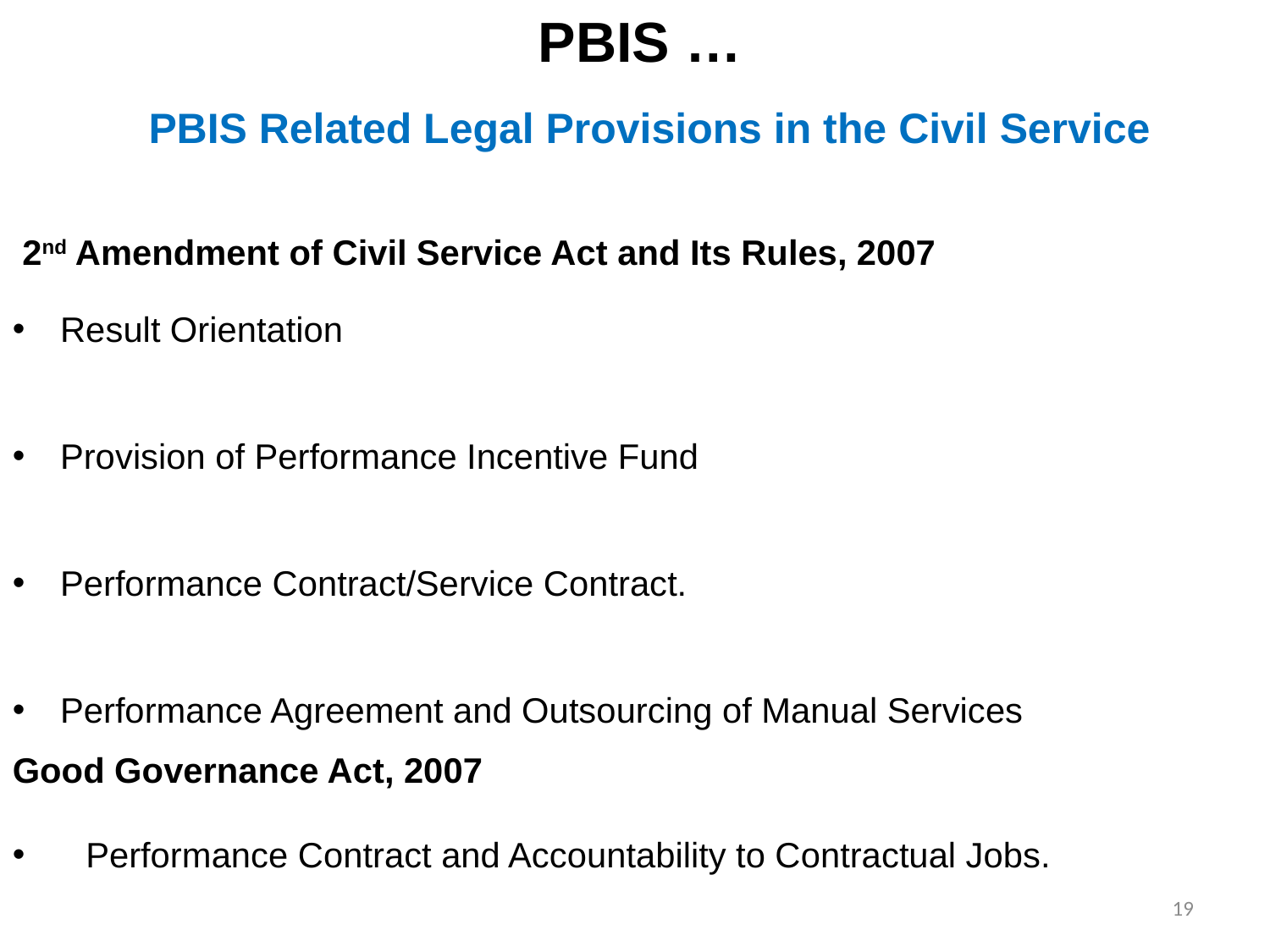

PBIS …
  PBIS Related Legal Provisions in the Civil Service

 2nd Amendment of Civil Service Act and Its Rules, 2007
Result Orientation

Provision of Performance Incentive Fund

Performance Contract/Service Contract.

Performance Agreement and Outsourcing of Manual Services
Good Governance Act, 2007

 Performance Contract and Accountability to Contractual Jobs.
19